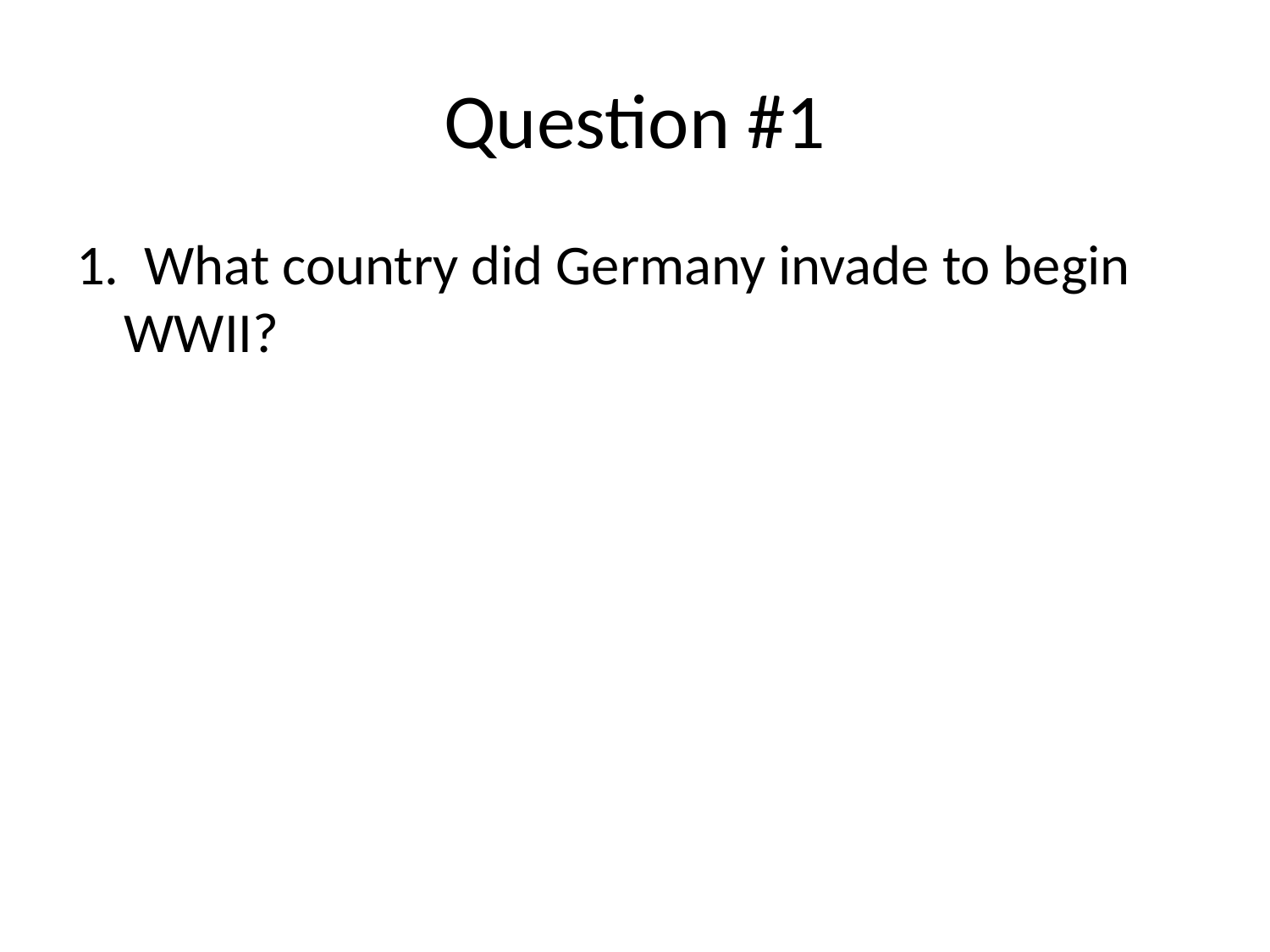

# Question #1
1.  What country did Germany invade to begin WWII?